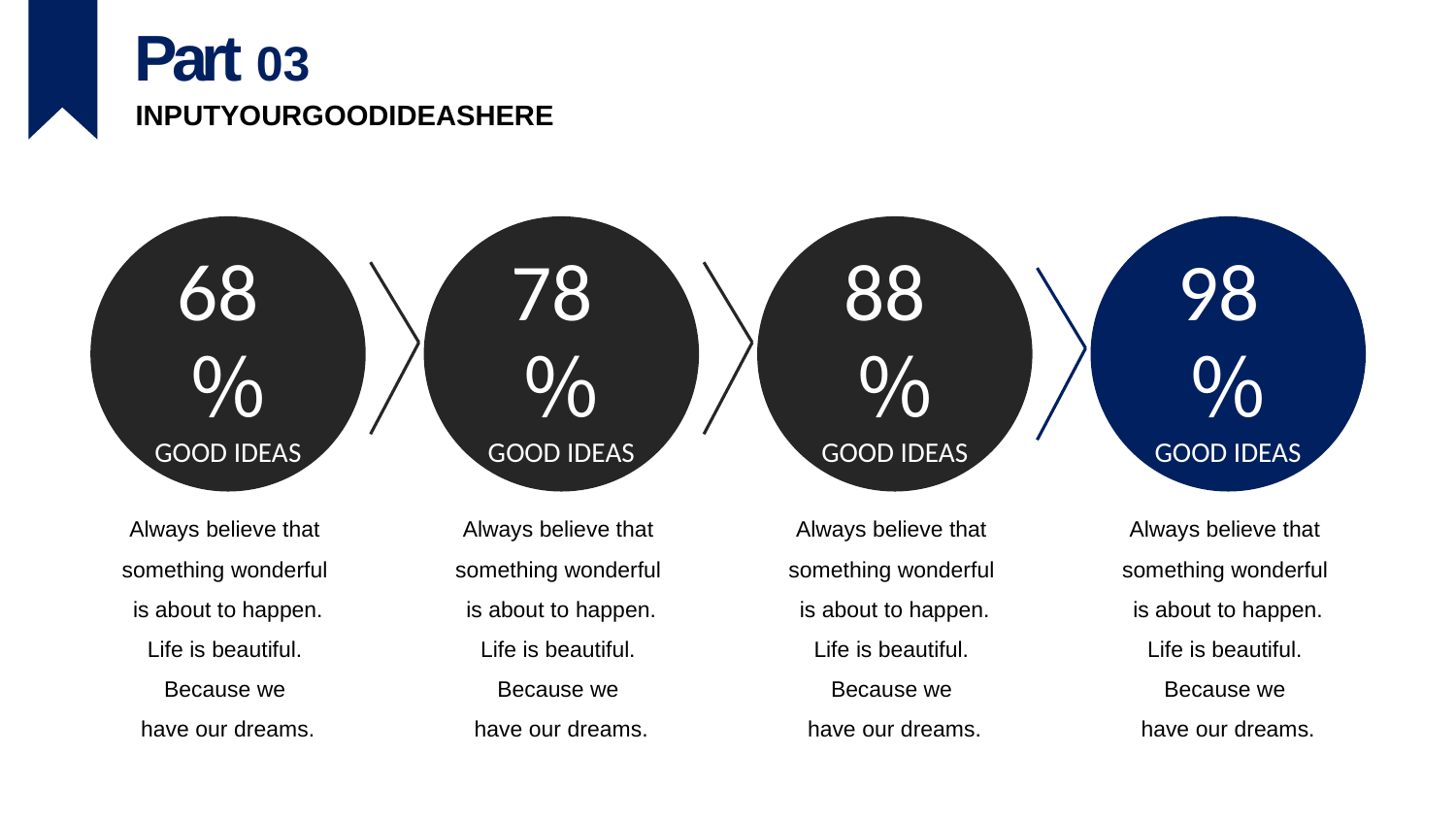

Part 03
INPUTYOURGOODIDEASHERE
68％
GOOD IDEAS
78％
GOOD IDEAS
88％
GOOD IDEAS
98％
GOOD IDEAS
Always believe that
something wonderful
is about to happen.
Life is beautiful.
Because we
have our dreams.
Always believe that
something wonderful
is about to happen.
Life is beautiful.
Because we
have our dreams.
Always believe that
something wonderful
is about to happen.
Life is beautiful.
Because we
have our dreams.
Always believe that
something wonderful
is about to happen.
Life is beautiful.
Because we
have our dreams.